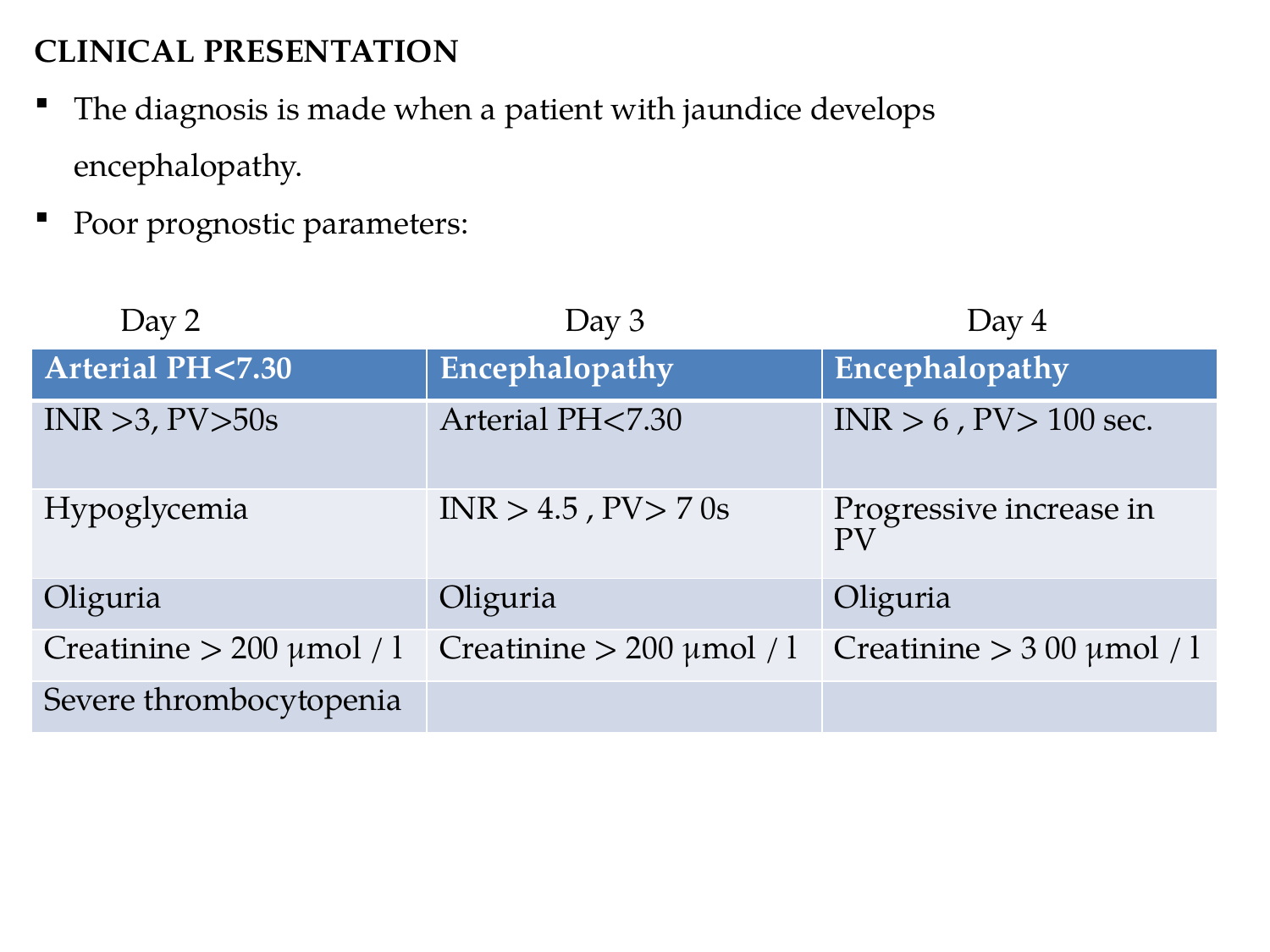

CLINICAL PRESENTATION
The diagnosis is made when a patient with jaundice develops encephalopathy.
Poor prognostic parameters:
Day 2
Day 3
Day 4
| Arterial PH<7.30 | Encephalopathy | Encephalopathy |
| --- | --- | --- |
| INR >3, PV>50s | Arterial PH<7.30 | INR > 6 , PV> 100 sec. |
| Hypoglycemia | INR > 4.5 , PV> 7 0s | Progressive increase in PV |
| Oliguria | Oliguria | Oliguria |
| Creatinine > 200 μmol / l | Creatinine > 200 μmol / l | Creatinine > 3 00 μmol / l |
| Severe thrombocytopenia |  |  |